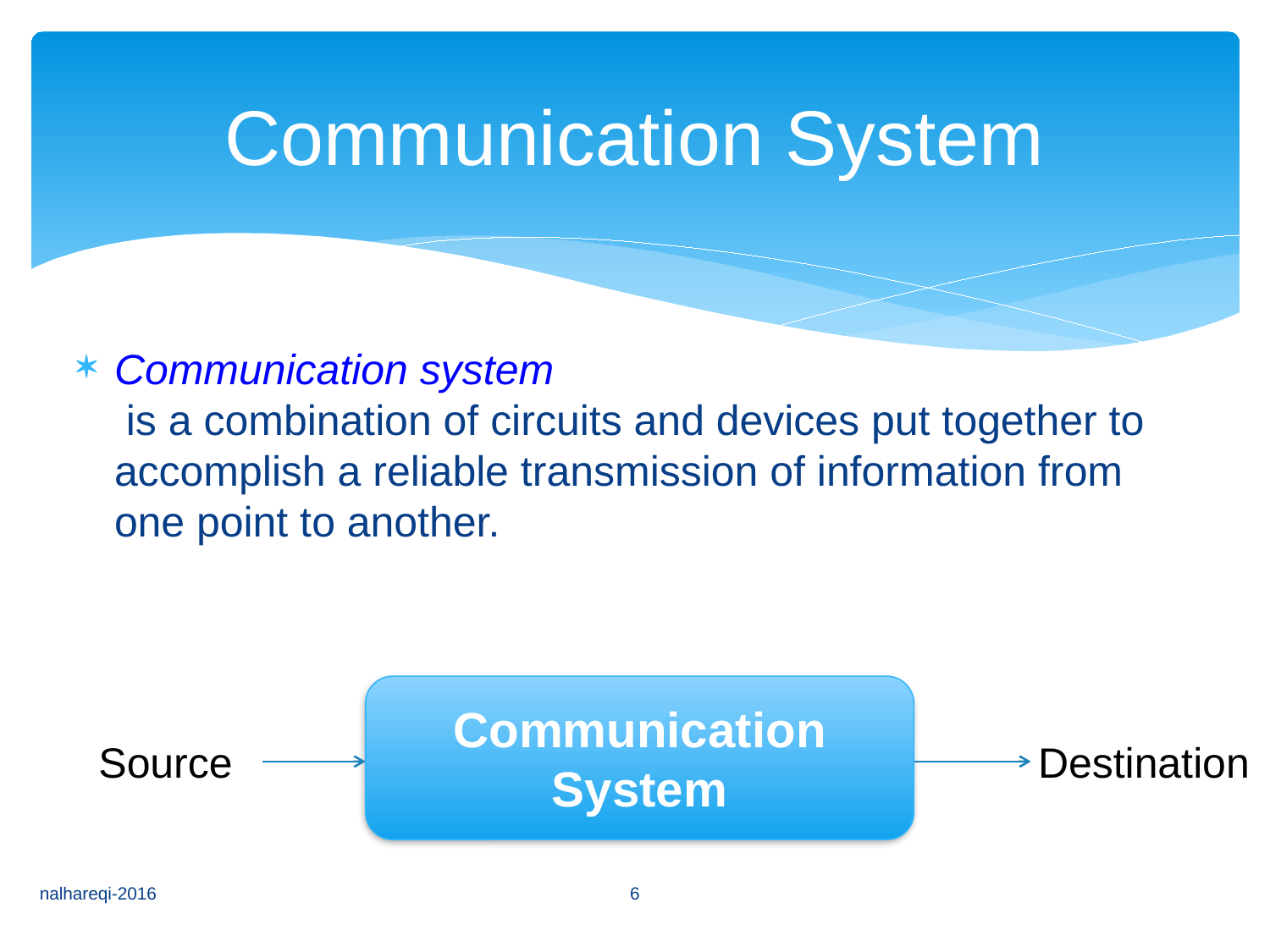

# Communication System
Communication system
 is a combination of circuits and devices put together to accomplish a reliable transmission of information from one point to another.

Communication System
Source
Destination
6
nalhareqi-2016